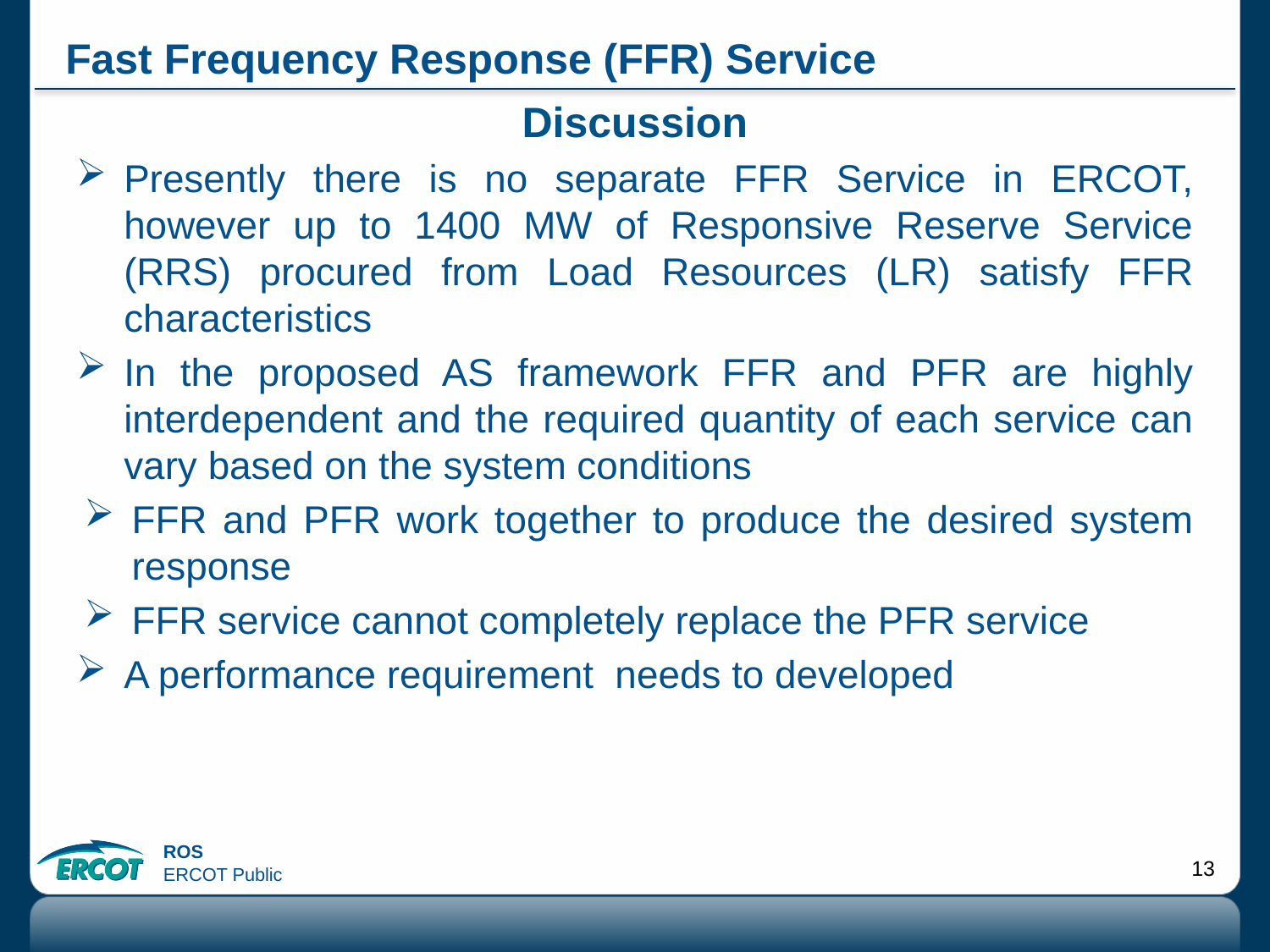

# Fast Frequency Response (FFR) Service
Discussion
Presently there is no separate FFR Service in ERCOT, however up to 1400 MW of Responsive Reserve Service (RRS) procured from Load Resources (LR) satisfy FFR characteristics
In the proposed AS framework FFR and PFR are highly interdependent and the required quantity of each service can vary based on the system conditions
FFR and PFR work together to produce the desired system response
FFR service cannot completely replace the PFR service
A performance requirement  needs to developed